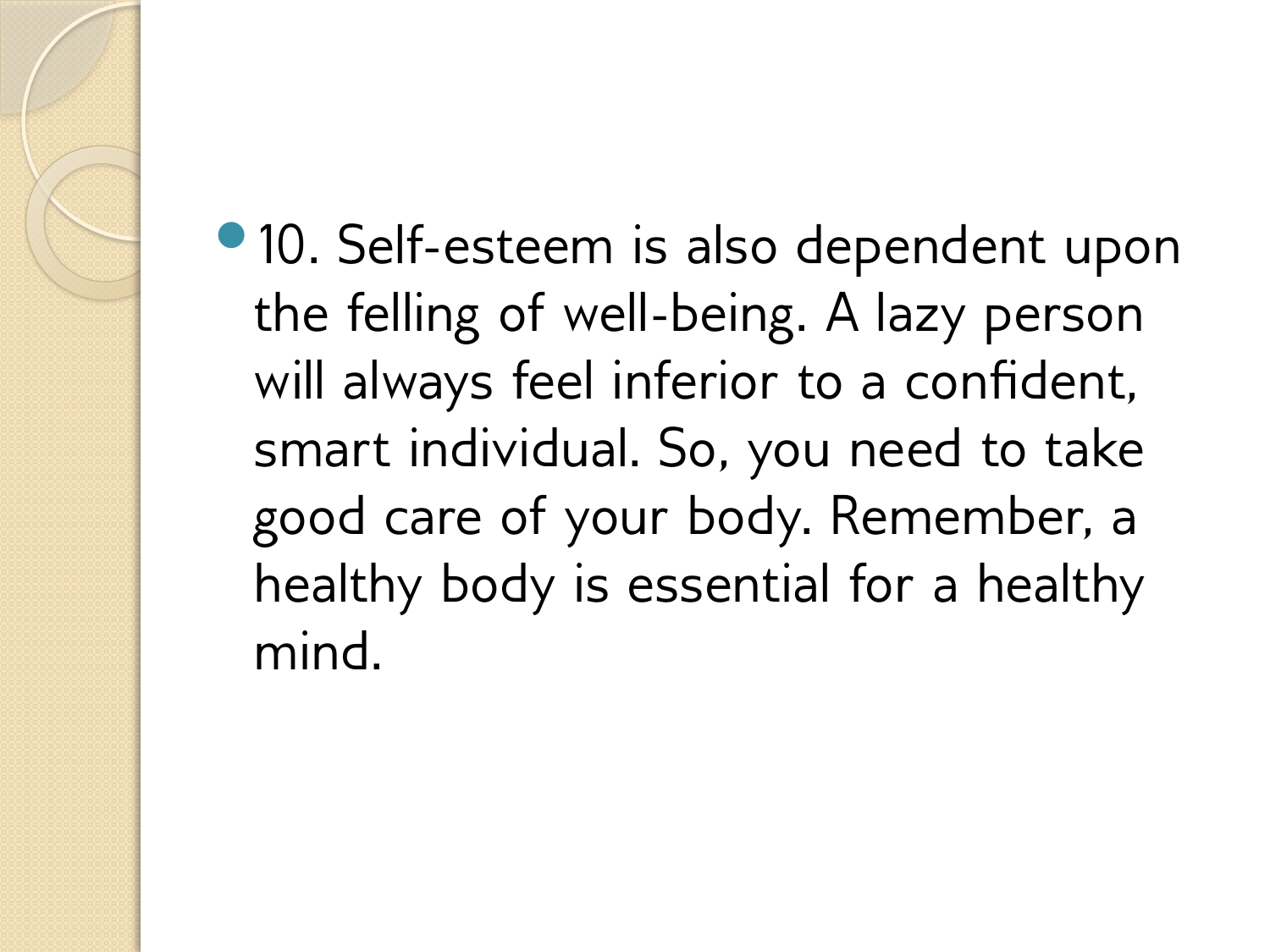

#
10. Self-esteem is also dependent upon the felling of well-being. A lazy person will always feel inferior to a confident, smart individual. So, you need to take good care of your body. Remember, a healthy body is essential for a healthy mind.